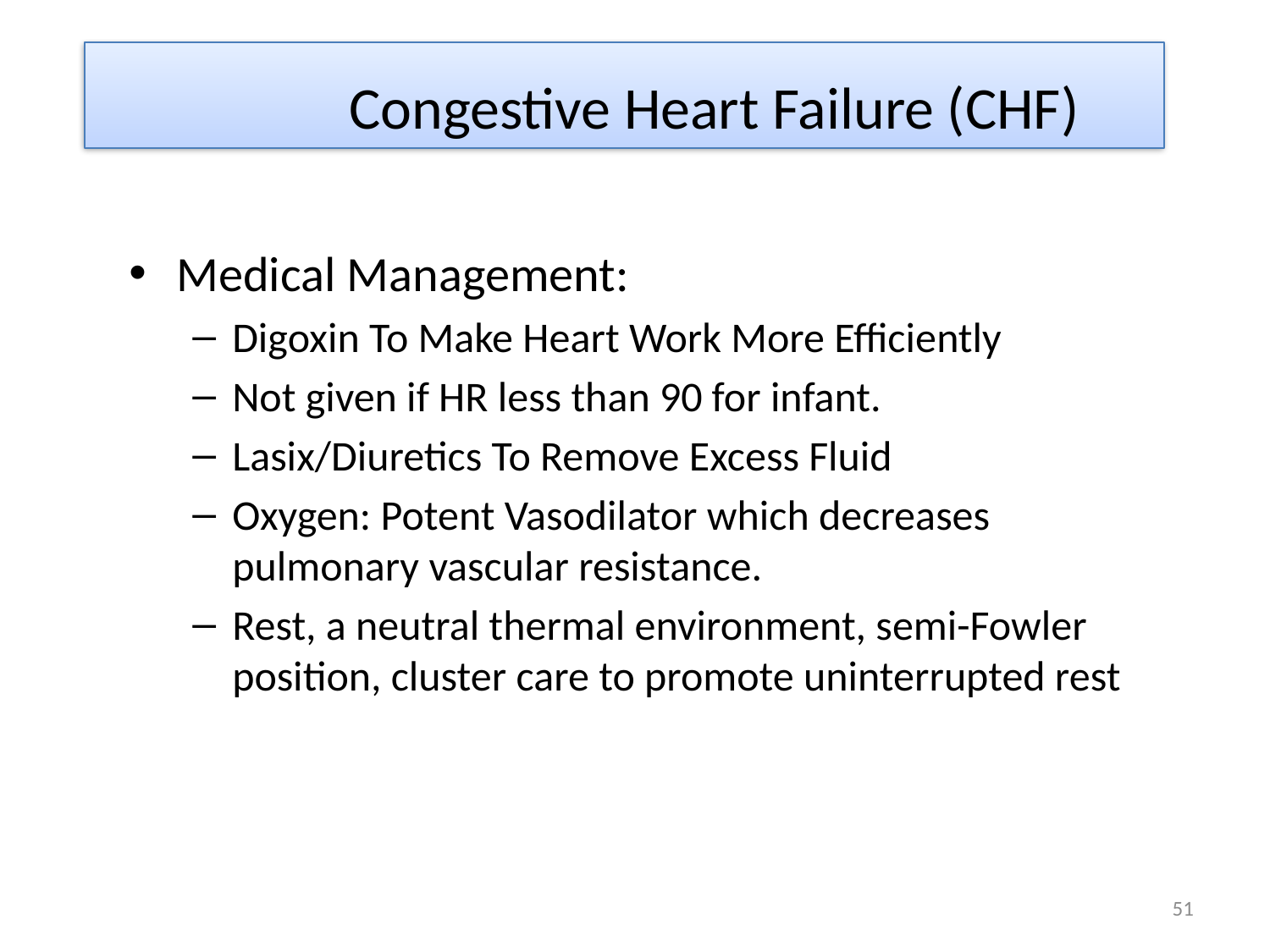

# Congestive Heart Failure (CHF)
Medical Management:
Digoxin To Make Heart Work More Efficiently
Not given if HR less than 90 for infant.
Lasix/Diuretics To Remove Excess Fluid
Oxygen: Potent Vasodilator which decreases pulmonary vascular resistance.
Rest, a neutral thermal environment, semi-Fowler position, cluster care to promote uninterrupted rest

51